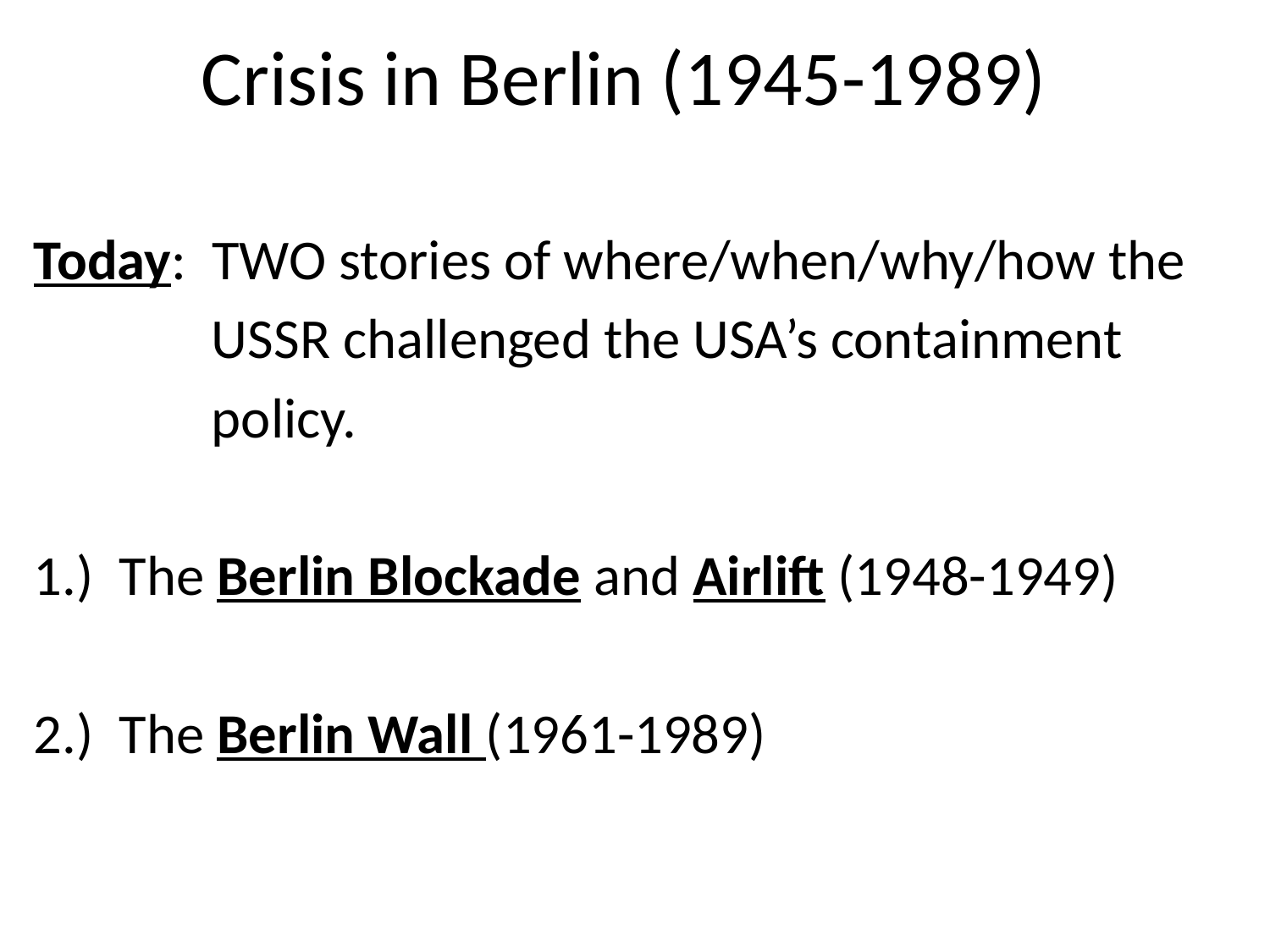

# Crisis in Berlin (1945-1989)

Today:  TWO stories of where/when/why/how the
              USSR challenged the USA’s containment
              policy.

1.)  The Berlin Blockade and Airlift (1948-1949)

2.)  The Berlin Wall (1961-1989)